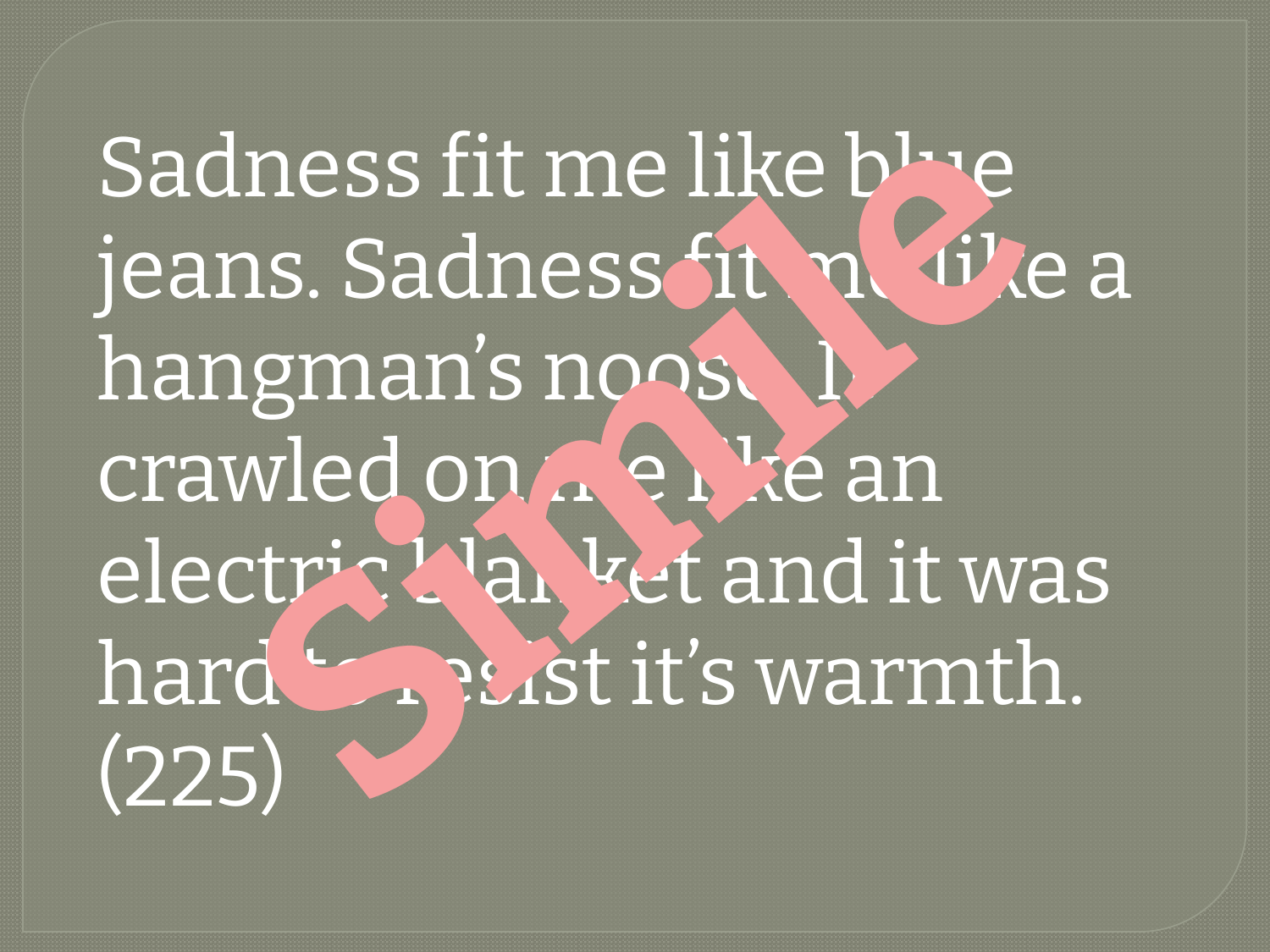

Sadness fit me like blue jeans. Sadness fit me like a hangman’s noose. It crawled on me like an electric blanket and it was hard to resist it’s warmth. (225)
Simile